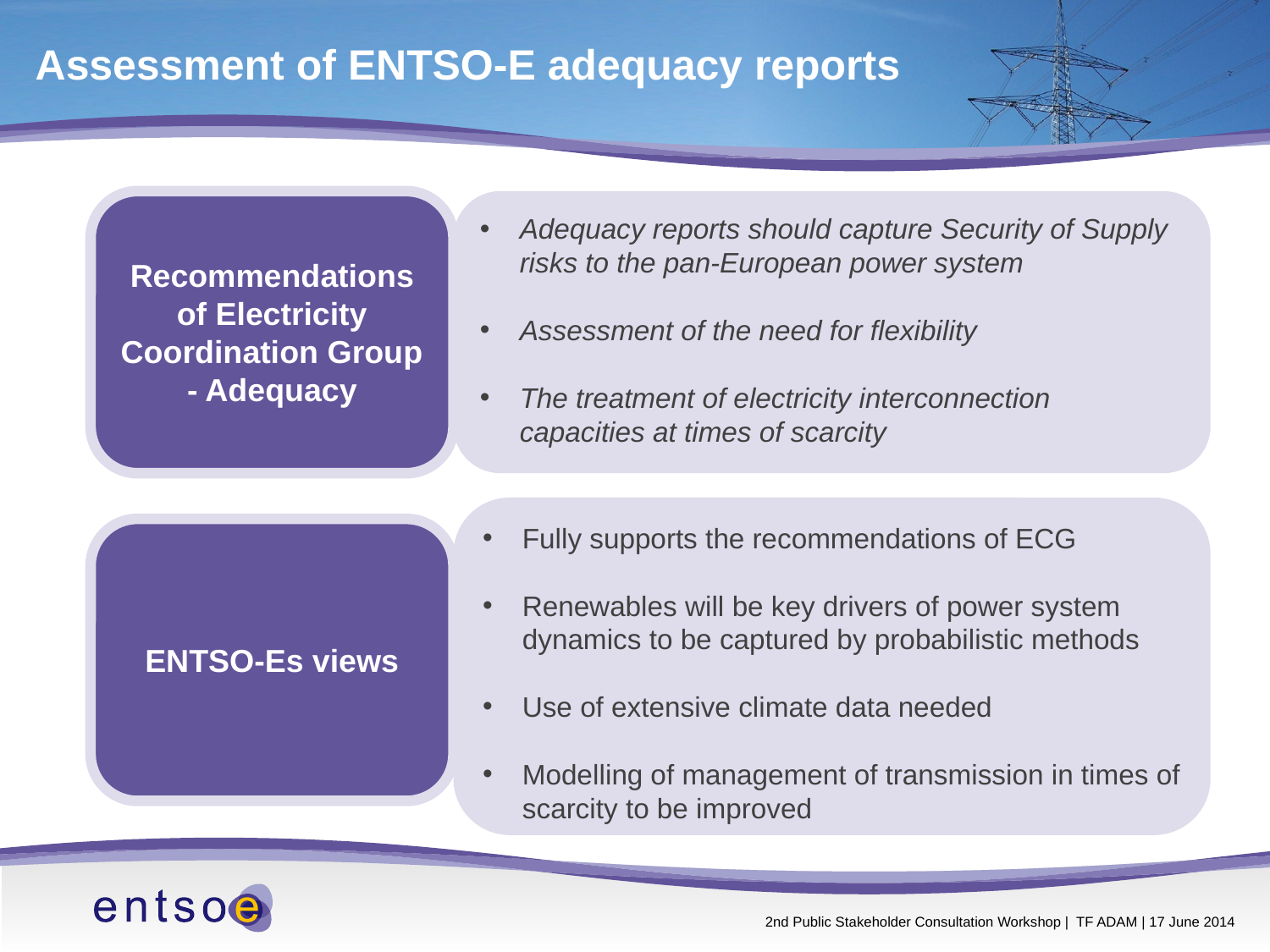

# Assessment of ENTSO-E adequacy reports
Recommendations of Electricity Coordination Group - Adequacy
Adequacy reports should capture Security of Supply risks to the pan-European power system

Assessment of the need for flexibility

The treatment of electricity interconnection capacities at times of scarcity

Fully supports the recommendations of ECG
Renewables will be key drivers of power system dynamics to be captured by probabilistic methods

Use of extensive climate data needed
Modelling of management of transmission in times of scarcity to be improved
ENTSO-Es views
2nd Public Stakeholder Consultation Workshop |  TF ADAM | 17 June 2014